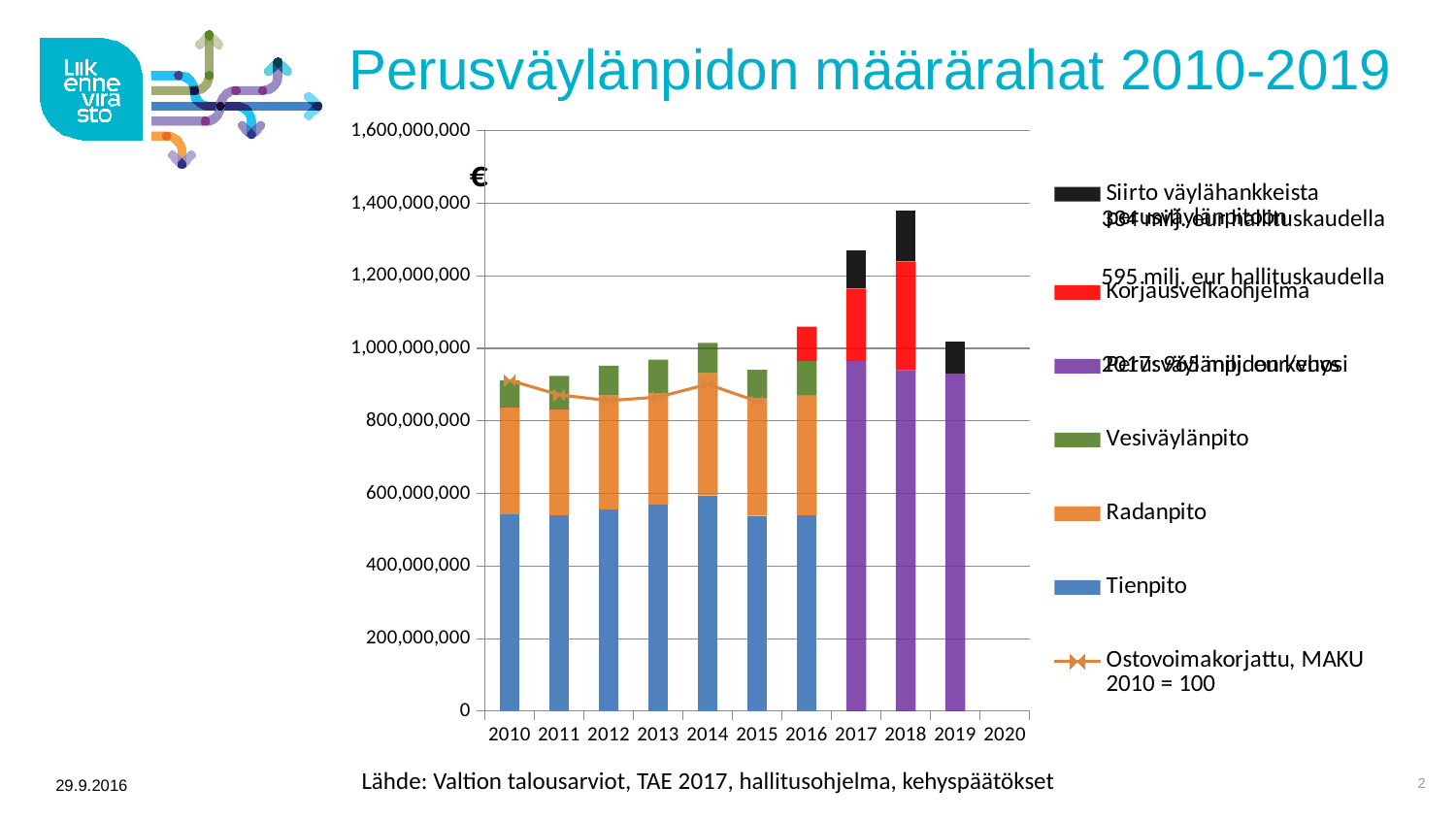

# Perusväylänpidon määrärahat 2010-2019

[unsupported chart]

€
334 milj. eur hallituskaudella
595 milj. eur hallituskaudella
2017: 965 milj. eur/vuosi
Lähde: Valtion talousarviot, TAE 2017, hallitusohjelma, kehyspäätökset
2
29.9.2016